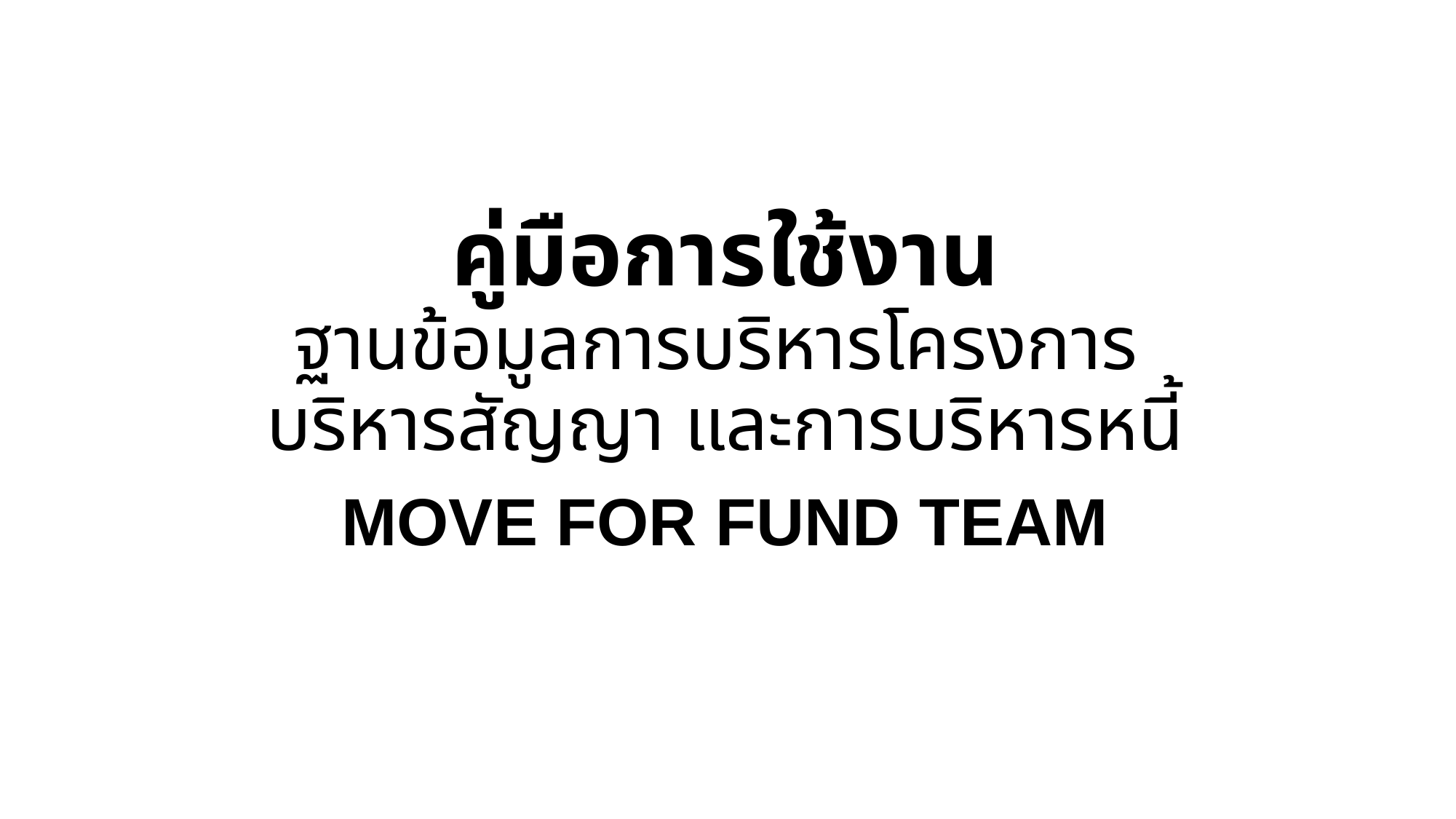

# คู่มือการใช้งาน ฐานข้อมูลการบริหารโครงการ บริหารสัญญา และการบริหารหนี้
MOVE FOR FUND TEAM